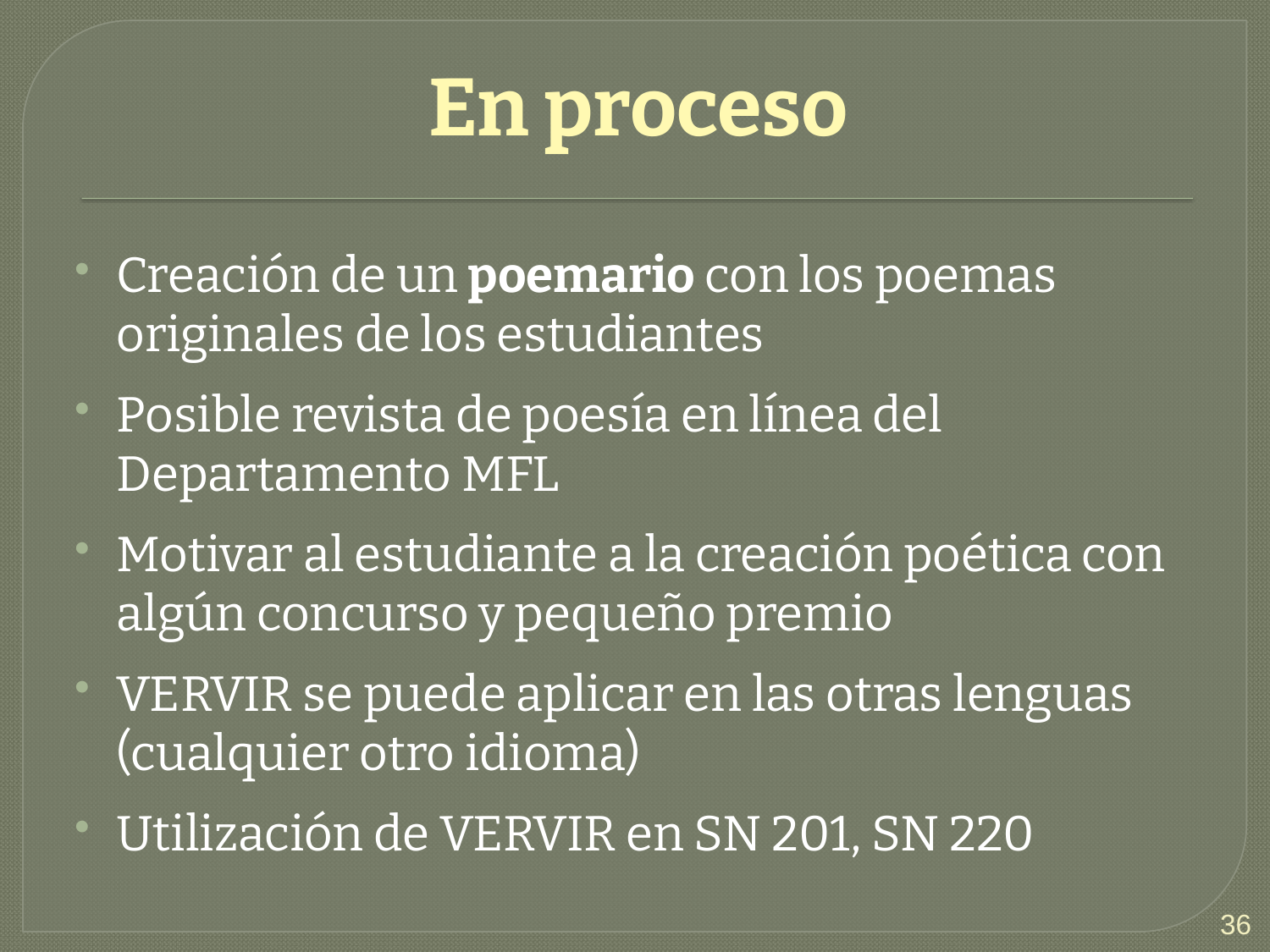

# En proceso

Creación de un poemario con los poemas originales de los estudiantes
Posible revista de poesía en línea del Departamento MFL
Motivar al estudiante a la creación poética con algún concurso y pequeño premio
VERVIR se puede aplicar en las otras lenguas (cualquier otro idioma)
Utilización de VERVIR en SN 201, SN 220

36